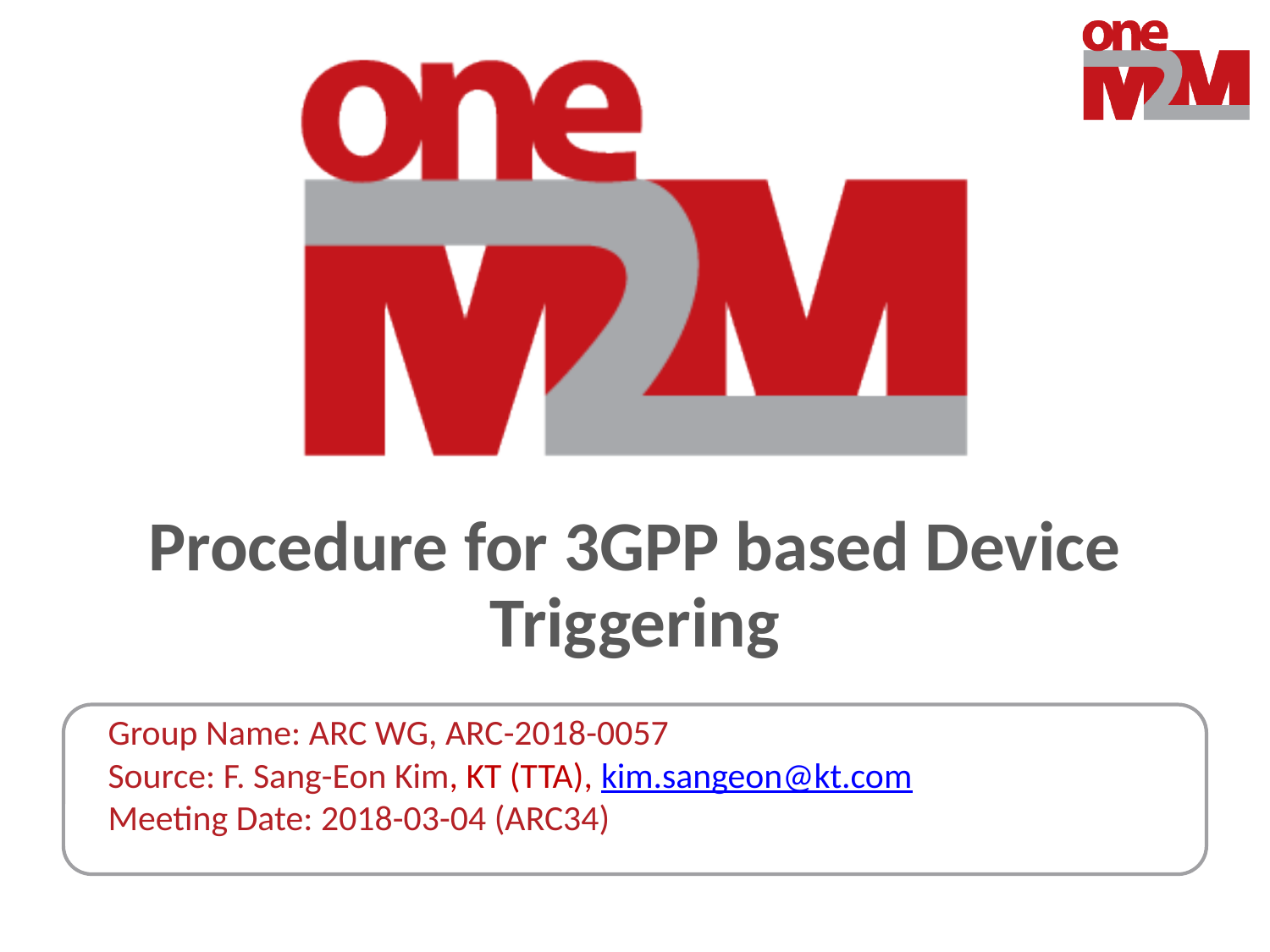

# Procedure for 3GPP based Device Triggering
Group Name: ARC WG, ARC-2018-0057
Source: F. Sang-Eon Kim, KT (TTA), kim.sangeon@kt.com
Meeting Date: 2018-03-04 (ARC34)